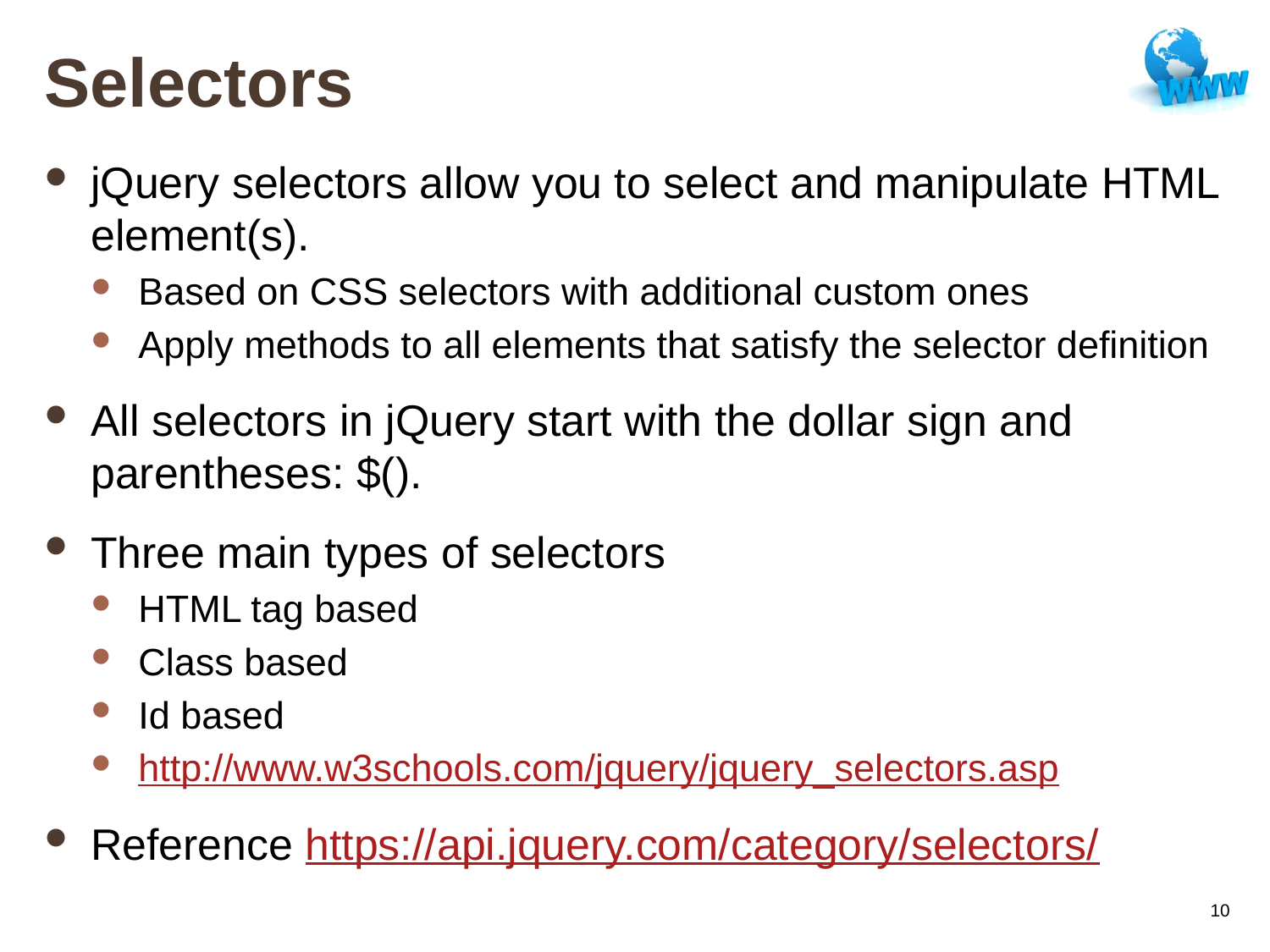

# Selectors
jQuery selectors allow you to select and manipulate HTML element(s).
Based on CSS selectors with additional custom ones
Apply methods to all elements that satisfy the selector definition
All selectors in jQuery start with the dollar sign and parentheses: $().
Three main types of selectors
HTML tag based
Class based
Id based
http://www.w3schools.com/jquery/jquery_selectors.asp
Reference https://api.jquery.com/category/selectors/

10